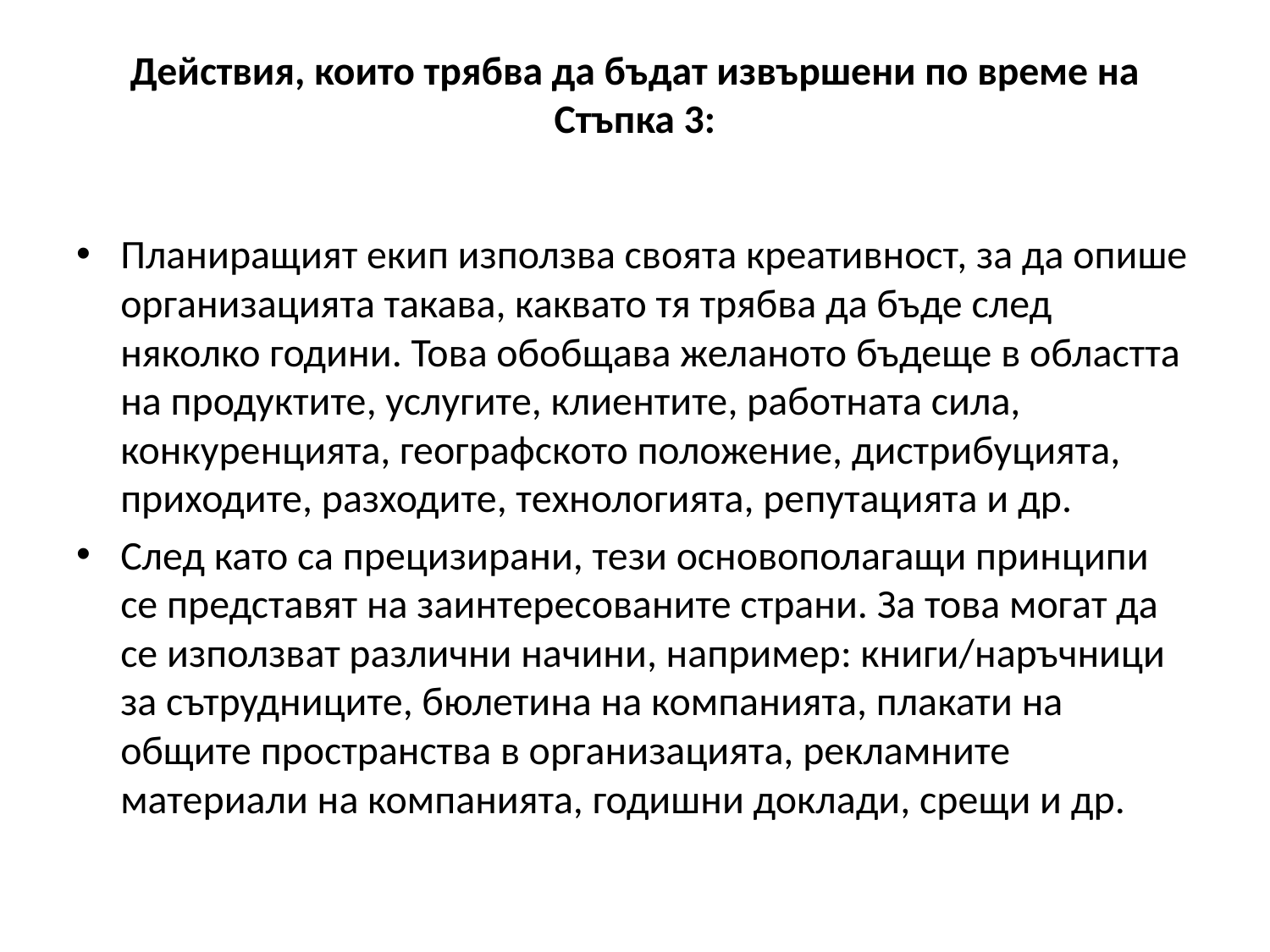

# Действия, които трябва да бъдат извършени по време на Стъпка 3:
Планиращият екип използва своята креативност, за да опише организацията такава, каквато тя трябва да бъде след няколко години. Това обобщава желаното бъдеще в областта на продуктите, услугите, клиентите, работната сила, конкуренцията, географското положение, дистрибуцията, приходите, разходите, технологията, репутацията и др.
След като са прецизирани, тези основополагащи принципи се представят на заинтересованите страни. За това могат да се използват различни начини, например: книги/наръчници за сътрудниците, бюлетина на компанията, плакати на общите пространства в организацията, рекламните материали на компанията, годишни доклади, срещи и др.